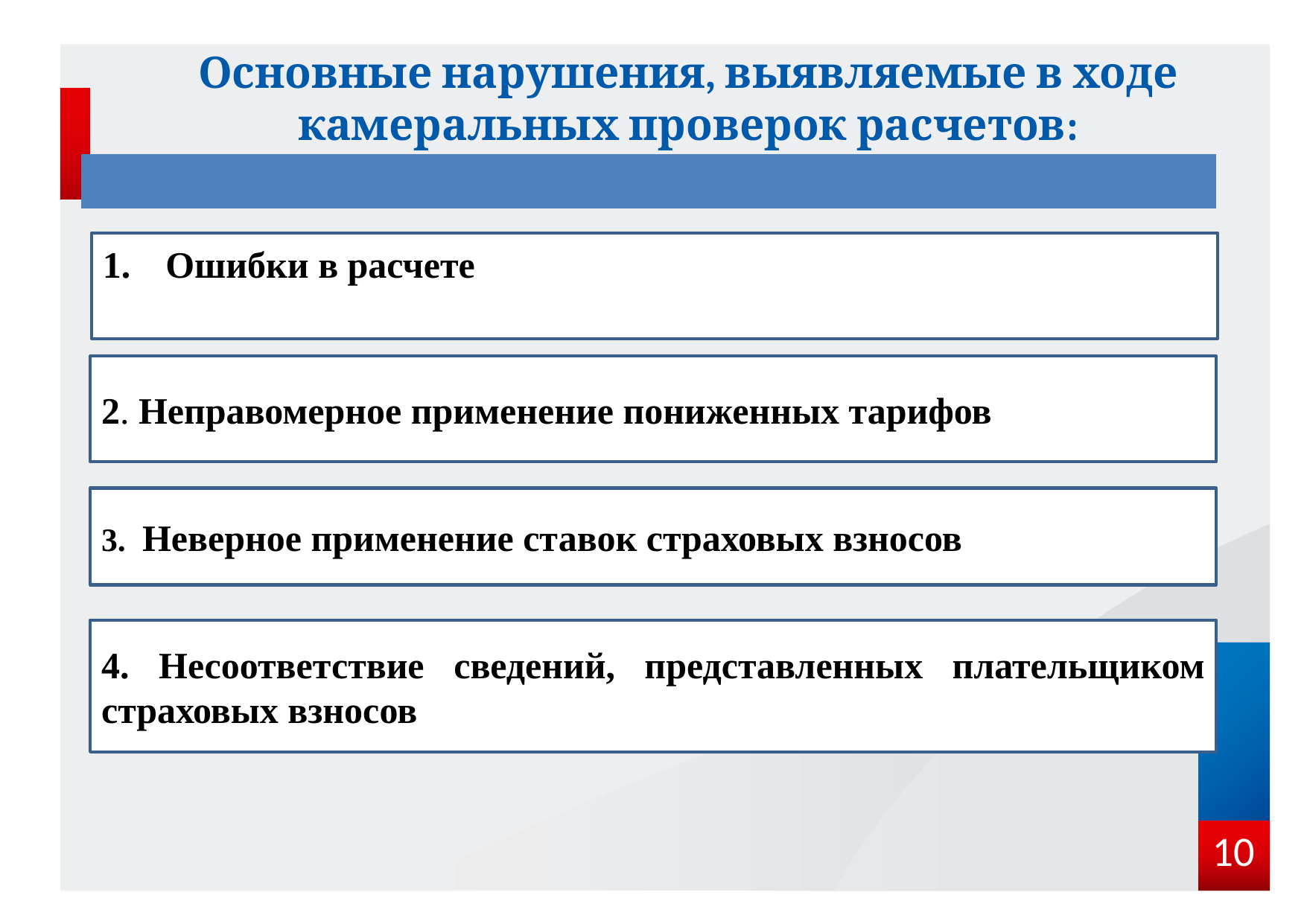

# Основные нарушения, выявляемые в ходе камеральных проверок расчетов:
|  |
| --- |
|  |
|  |
Ошибки в расчете

2. Неправомерное применение пониженных тарифов
3.  Неверное применение ставок страховых взносов
4. Несоответствие сведений, представленных плательщиком страховых взносов
10